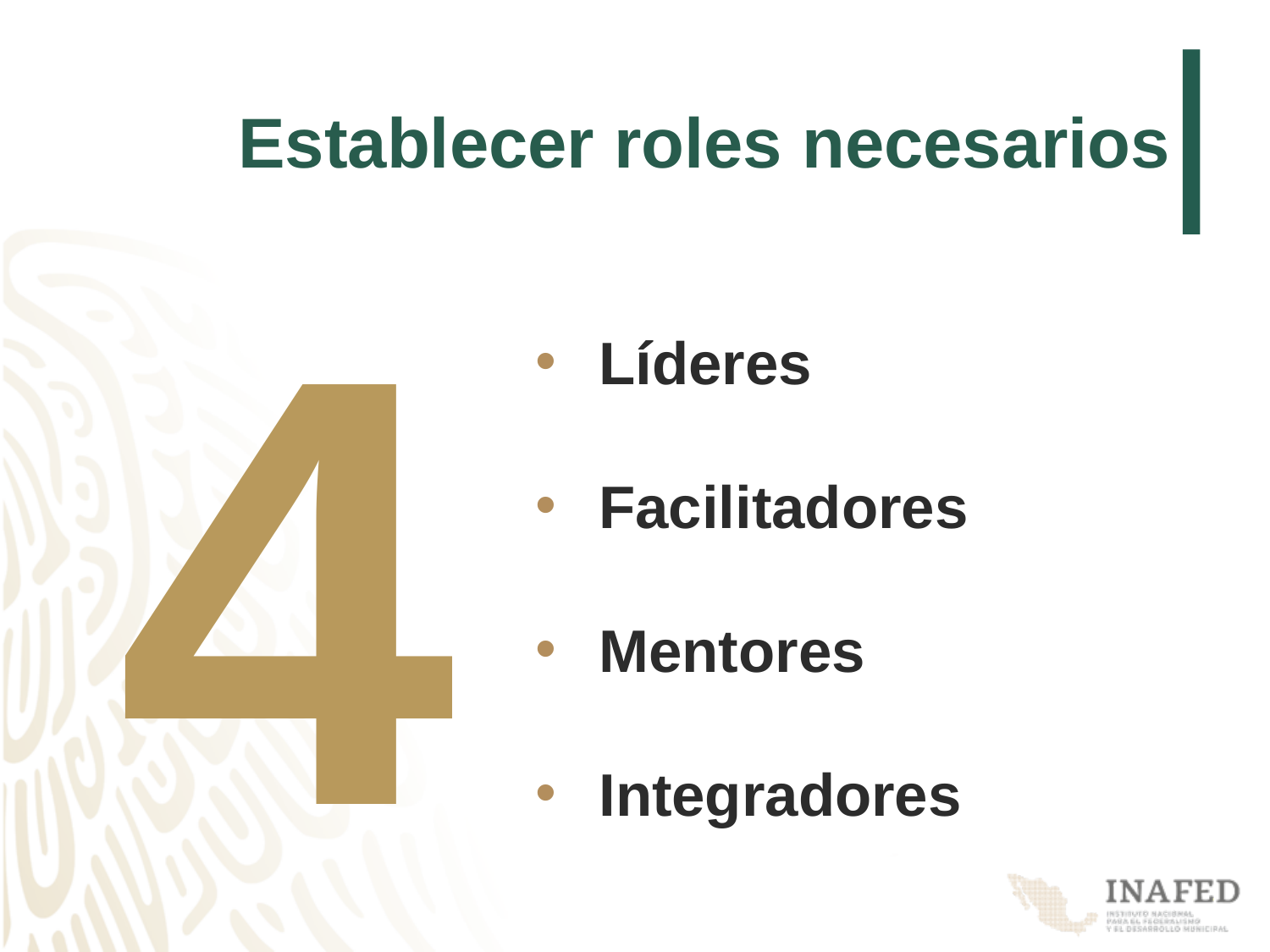

# Establecer roles necesarios
4
Líderes

Facilitadores

Mentores

Integradores